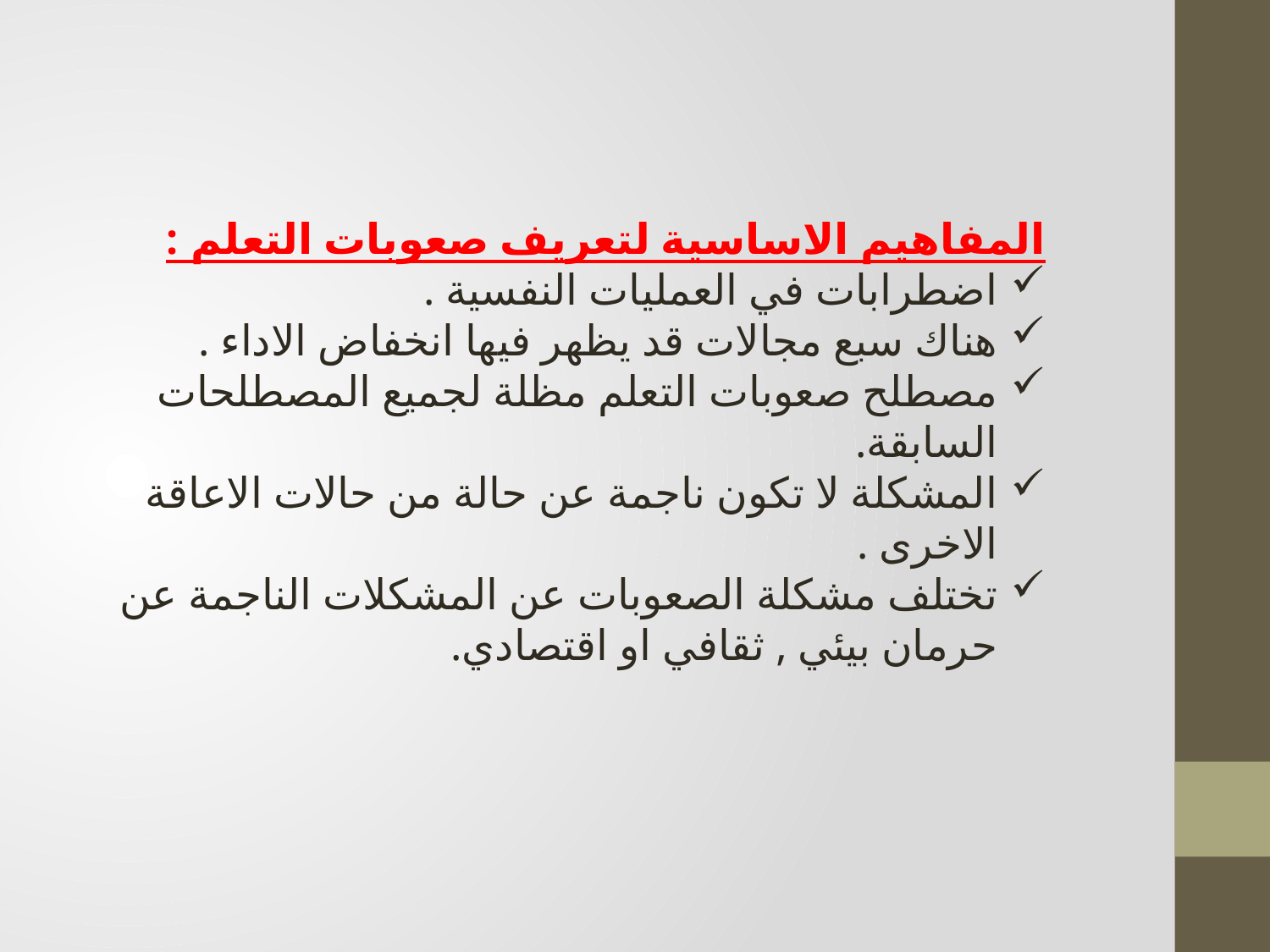

المفاهيم الاساسية لتعريف صعوبات التعلم :
اضطرابات في العمليات النفسية .
هناك سبع مجالات قد يظهر فيها انخفاض الاداء .
مصطلح صعوبات التعلم مظلة لجميع المصطلحات السابقة.
المشكلة لا تكون ناجمة عن حالة من حالات الاعاقة الاخرى .
تختلف مشكلة الصعوبات عن المشكلات الناجمة عن حرمان بيئي , ثقافي او اقتصادي.